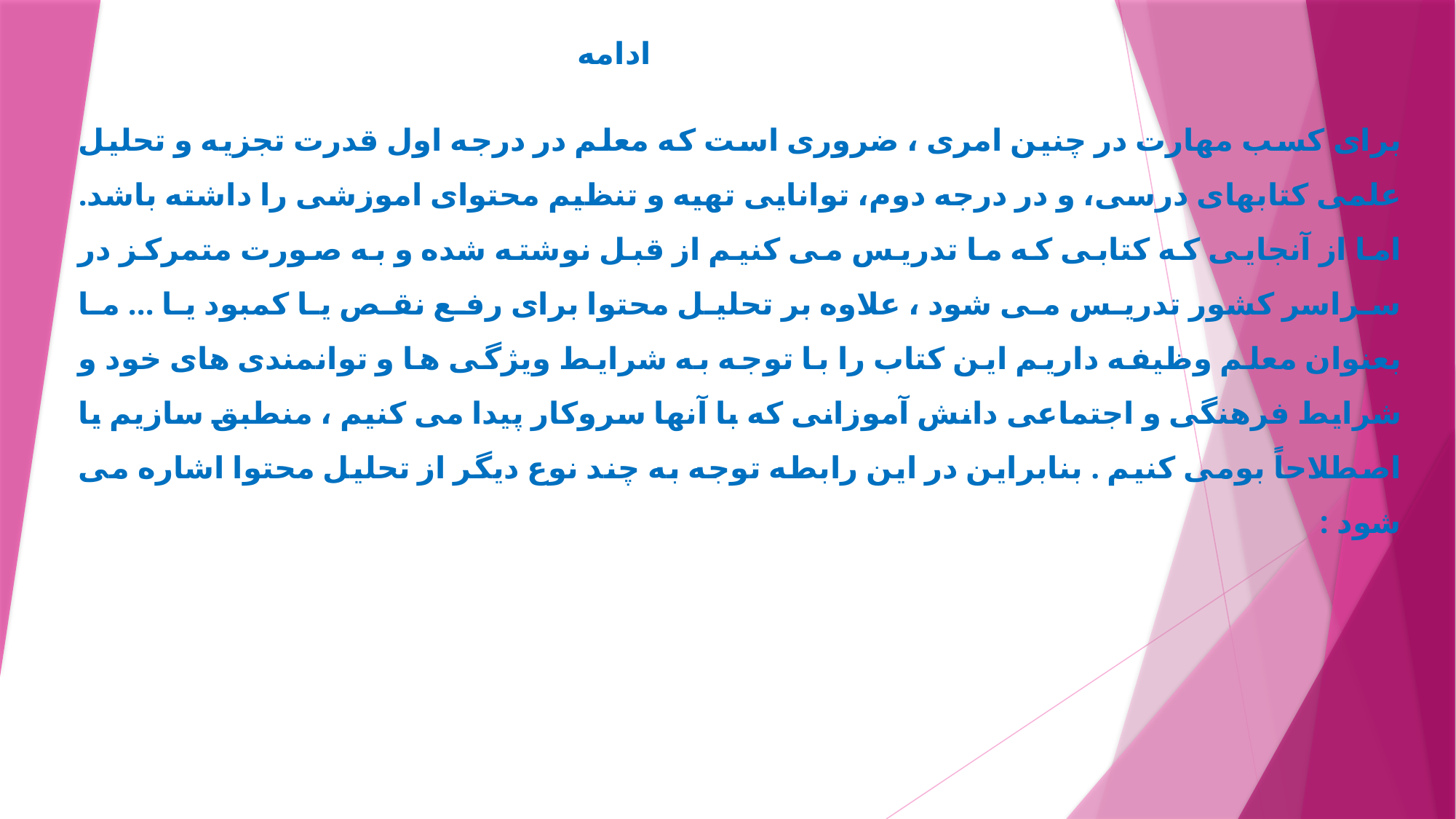

# ادامه
برای کسب مهارت در چنین امری ، ضروری است که معلم در درجه اول قدرت تجزیه و تحلیل علمی کتابهای درسی، و در درجه دوم، توانایی تهیه و تنظیم محتوای اموزشی را داشته باشد. اما از آنجایی که کتابی که ما تدریس می کنیم از قبل نوشته شده و به صورت متمرکز در سراسر کشور تدریس می شود ، علاوه بر تحلیل محتوا برای رفع نقص یا کمبود یا ... ما بعنوان معلم وظیفه داریم این کتاب را با توجه به شرایط ویژگی ها و توانمندی های خود و شرایط فرهنگی و اجتماعی دانش آموزانی که با آنها سروکار پیدا می کنیم ، منطبق سازیم یا اصطلاحاً بومی کنیم . بنابراین در این رابطه توجه به چند نوع دیگر از تحلیل محتوا اشاره می شود :